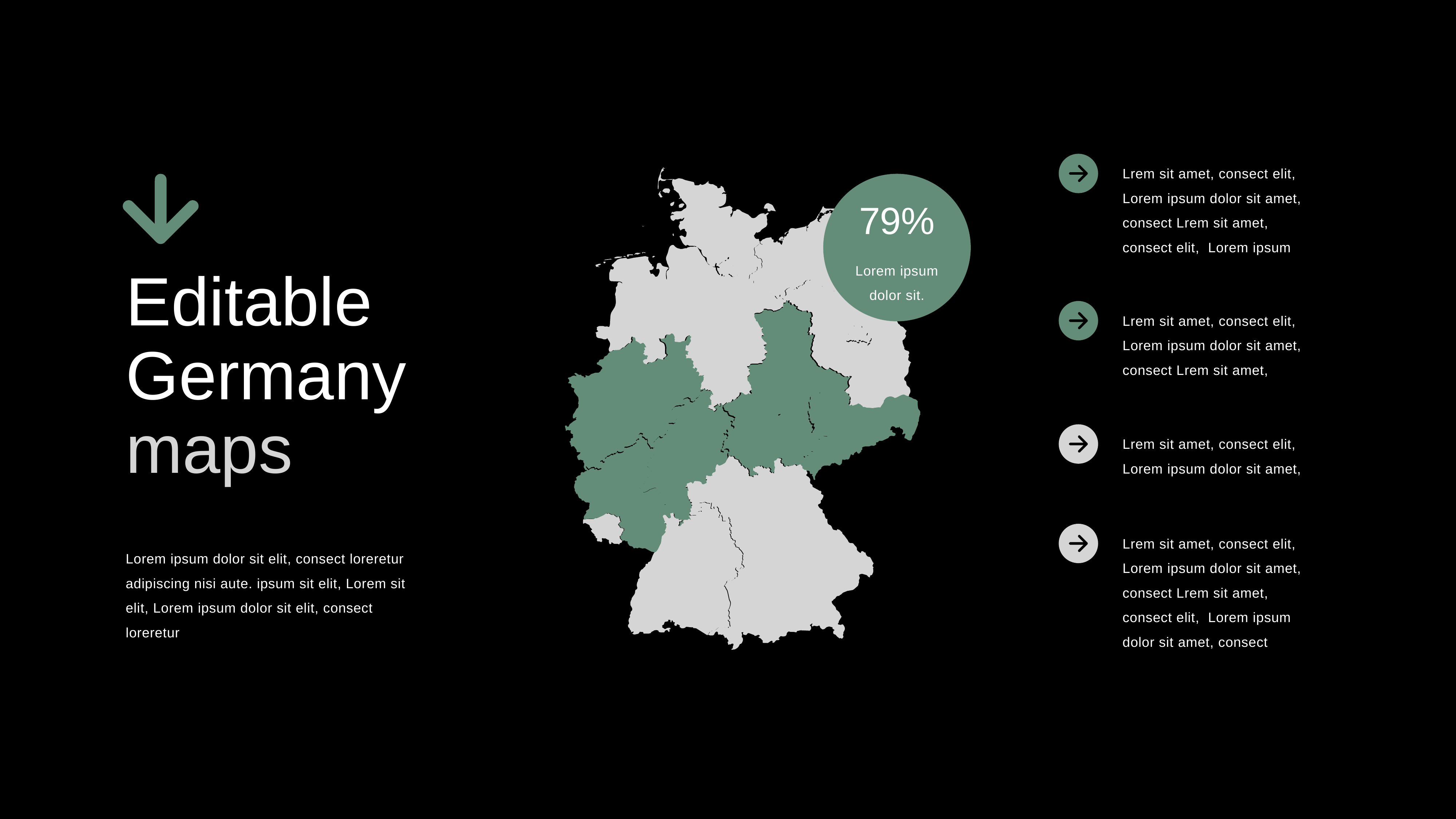

Lrem sit amet, consect elit,  Lorem ipsum dolor sit amet, consect Lrem sit amet, consect elit,  Lorem ipsum

79%
Lorem ipsum dolor sit.
Editable Germany maps

Lrem sit amet, consect elit,  Lorem ipsum dolor sit amet, consect Lrem sit amet,

Lrem sit amet, consect elit,  Lorem ipsum dolor sit amet,

Lrem sit amet, consect elit,  Lorem ipsum dolor sit amet, consect Lrem sit amet, consect elit,  Lorem ipsum dolor sit amet, consect
Lorem ipsum dolor sit elit, consect loreretur adipiscing nisi aute. ipsum sit elit, Lorem sit elit, Lorem ipsum dolor sit elit, consect loreretur